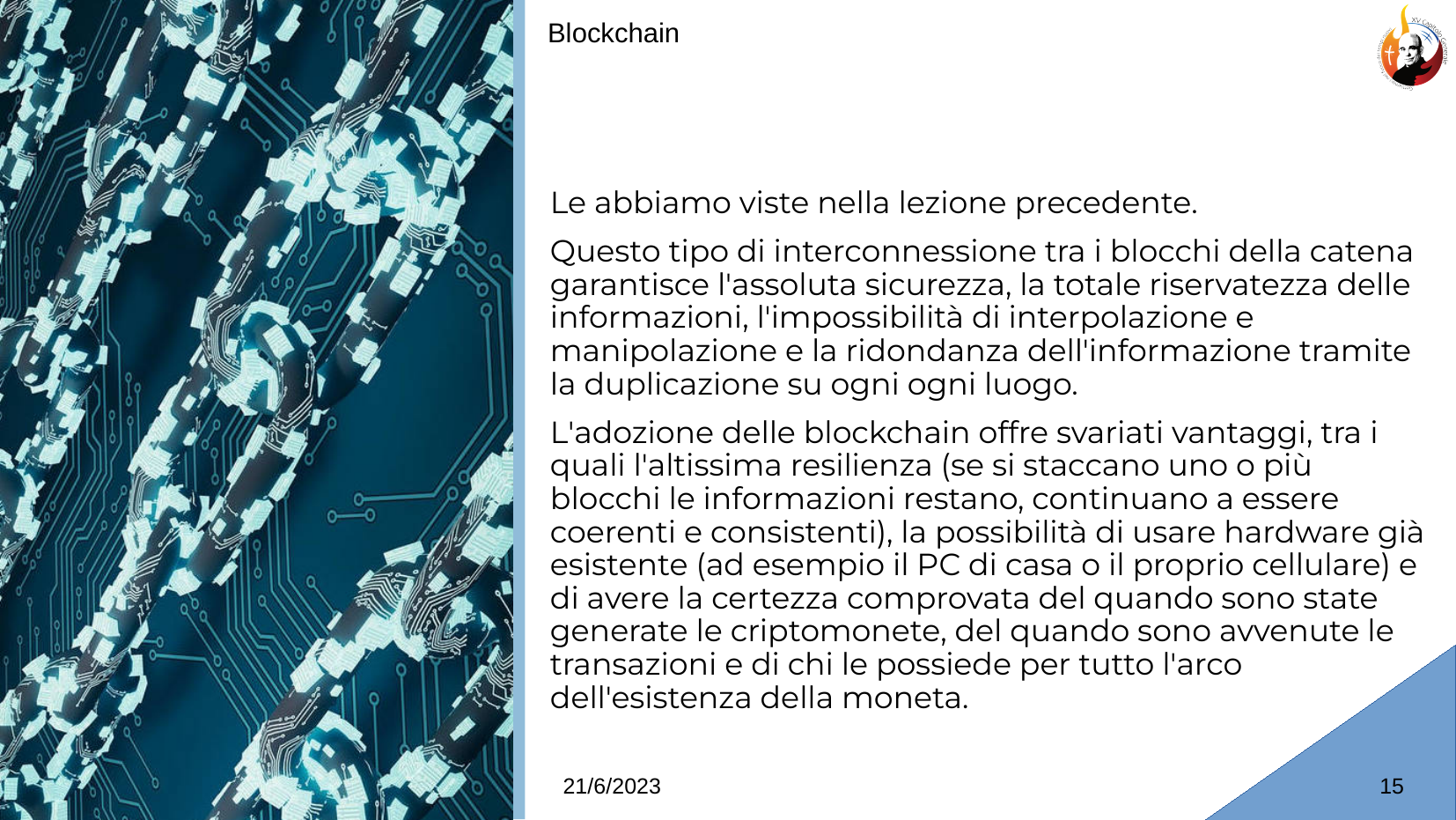

Blockchain
# Le abbiamo viste nella lezione precedente.
Questo tipo di interconnessione tra i blocchi della catena garantisce l'assoluta sicurezza, la totale riservatezza delle informazioni, l'impossibilità di interpolazione e manipolazione e la ridondanza dell'informazione tramite la duplicazione su ogni ogni luogo.
L'adozione delle blockchain offre svariati vantaggi, tra i quali l'altissima resilienza (se si staccano uno o più blocchi le informazioni restano, continuano a essere coerenti e consistenti), la possibilità di usare hardware già esistente (ad esempio il PC di casa o il proprio cellulare) e di avere la certezza comprovata del quando sono state generate le criptomonete, del quando sono avvenute le transazioni e di chi le possiede per tutto l'arco dell'esistenza della moneta.